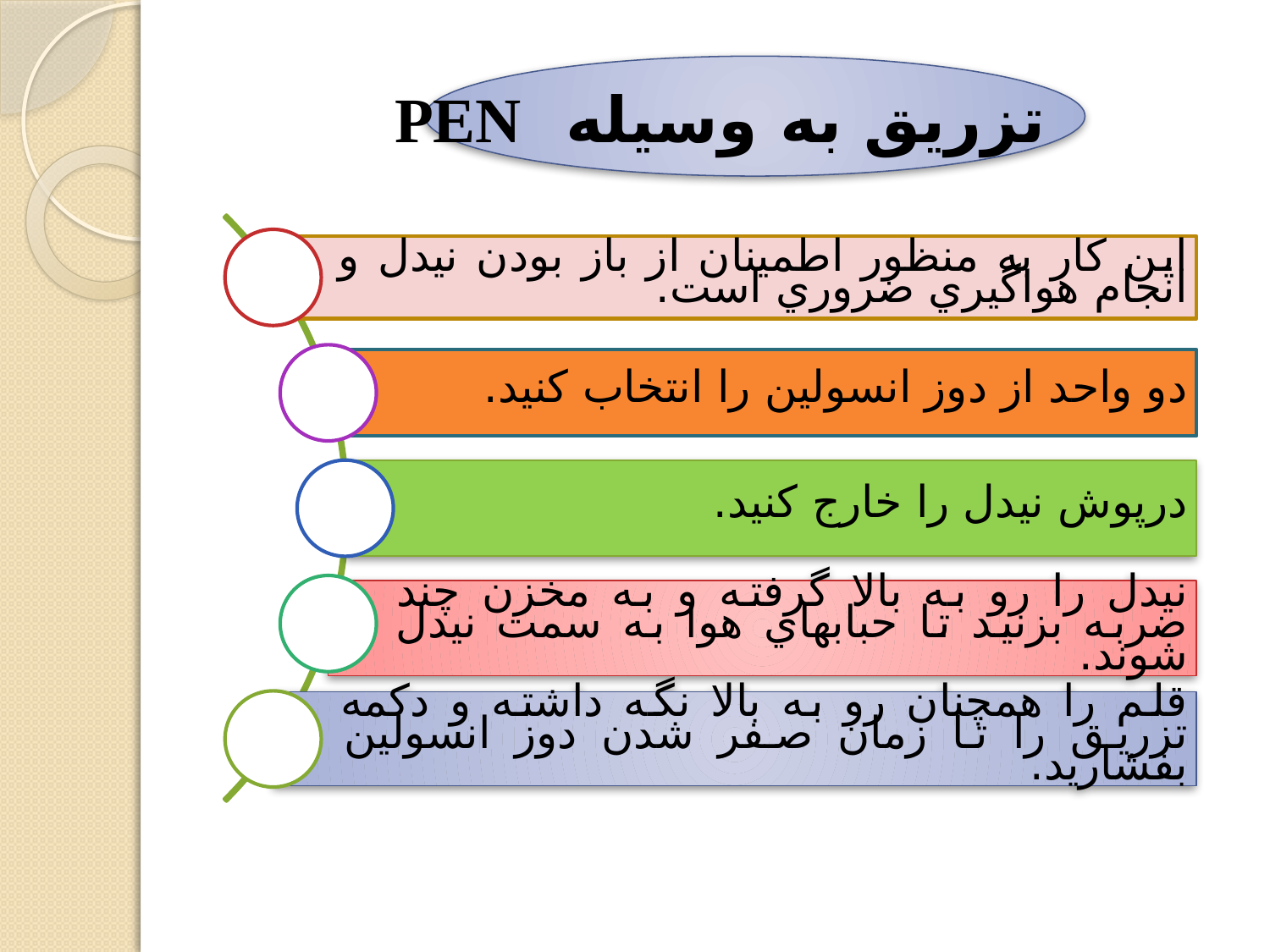

# تزريق به وسيله  PEN

اين كار به منظور اطمينان از باز بودن نيدل و انجام هواگيري ضروري است.
دو واحد از دوز انسولين را انتخاب كنيد.
درپوش نيدل را خارج كنيد.
نيدل را رو به بالا گرفته و به مخزن چند ضربه بزنيد تا حبابهاي هوا به سمت نيدل شوند.
قلم را همچنان رو به بالا نگه داشته و دكمه تزريق را تا زمان صفر شدن دوز انسولين بفشاريد.